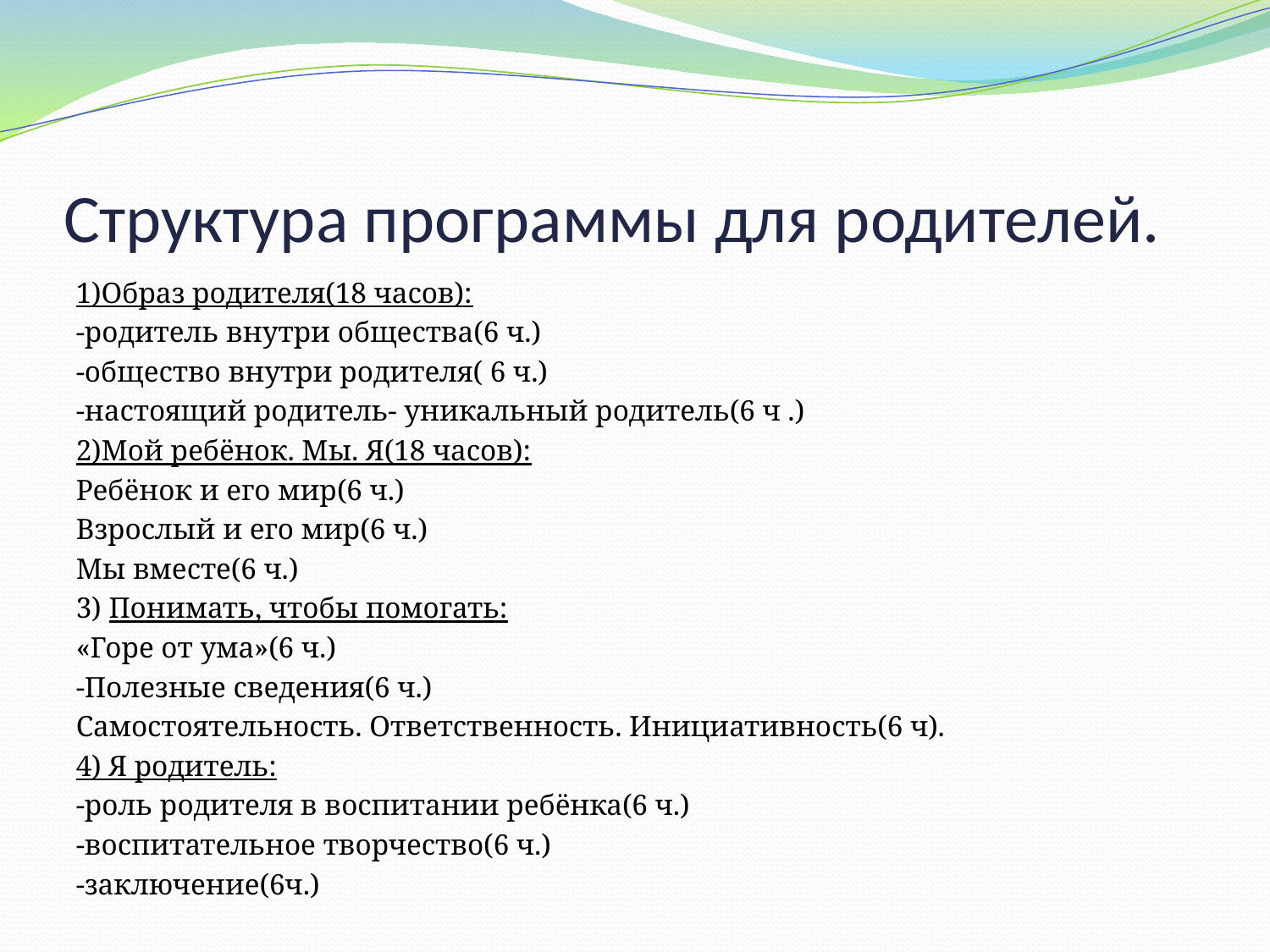

# Структура программы для родителей.
1)Образ родителя(18 часов):
-родитель внутри общества(6 ч.)
-общество внутри родителя( 6 ч.)
-настоящий родитель- уникальный родитель(6 ч .)
2)Мой ребёнок. Мы. Я(18 часов):
Ребёнок и его мир(6 ч.)
Взрослый и его мир(6 ч.)
Мы вместе(6 ч.)
3) Понимать, чтобы помогать:
«Горе от ума»(6 ч.)
-Полезные сведения(6 ч.)
Самостоятельность. Ответственность. Инициативность(6 ч).
4) Я родитель:
-роль родителя в воспитании ребёнка(6 ч.)
-воспитательное творчество(6 ч.)
-заключение(6ч.)